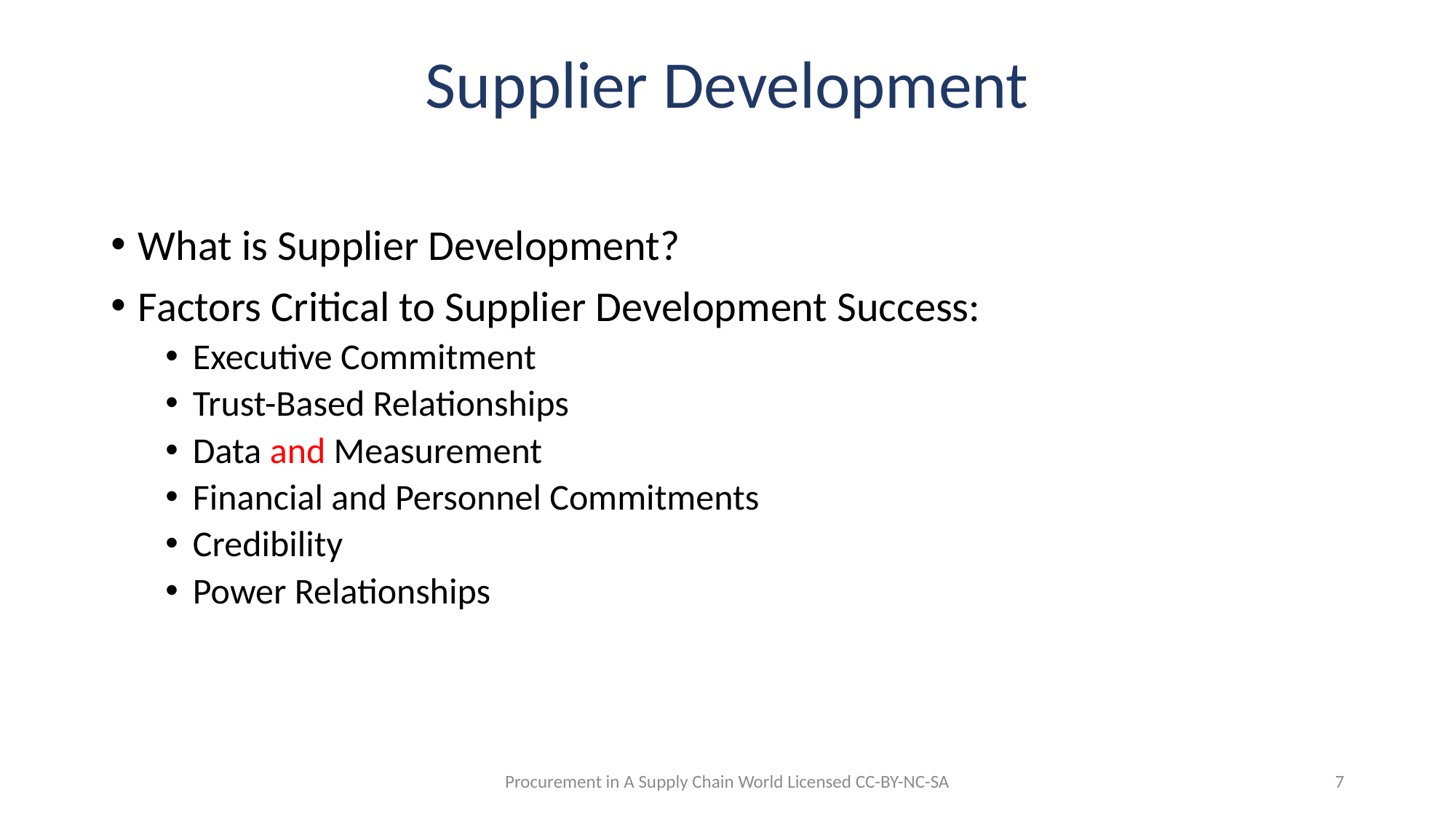

# Supplier Development

What is Supplier Development?
Factors Critical to Supplier Development Success:
Executive Commitment
Trust-Based Relationships
Data and Measurement
Financial and Personnel Commitments
Credibility
Power Relationships

Procurement in A Supply Chain World Licensed CC-BY-NC-SA
7